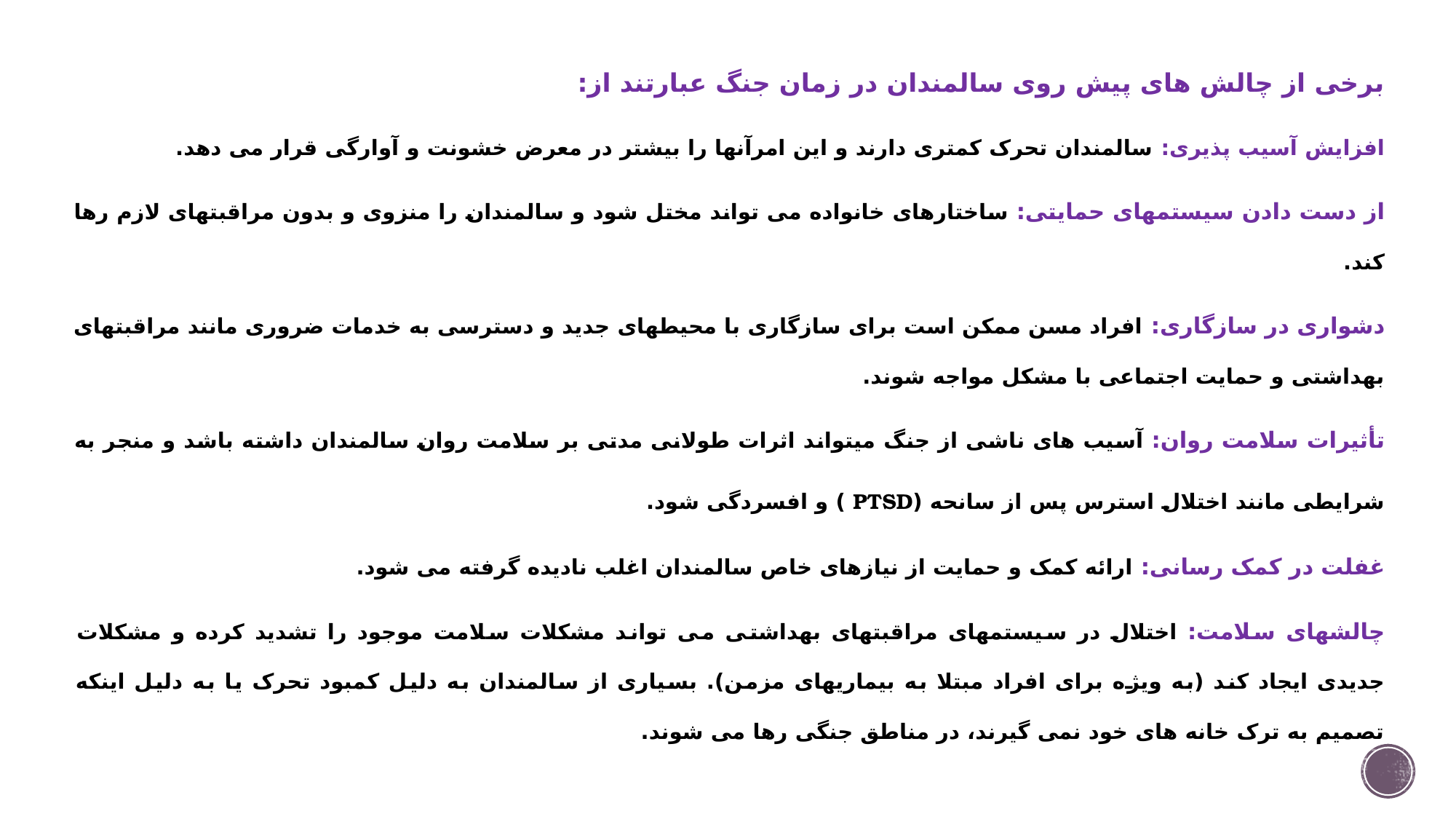

برخی از چالش های پیش روی سالمندان در زمان جنگ عبارتند از:
افزایش آسیب پذیری: سالمندان تحرک کمتری دارند و این امرآنها را بیشتر در معرض خشونت و آوارگی قرار می دهد.
از دست دادن سیستمهای حمایتی: ساختارهای خانواده می تواند مختل شود و سالمندان را منزوی و بدون مراقبتهای لازم رها کند.
دشواری در سازگاری: افراد مسن ممکن است برای سازگاری با محیطهای جدید و دسترسی به خدمات ضروری مانند مراقبتهای بهداشتی و حمایت اجتماعی با مشکل مواجه شوند.
تأثیرات سلامت روان: آسیب های ناشی از جنگ میتواند اثرات طولانی مدتی بر سلامت روان سالمندان داشته باشد و منجر به شرایطی مانند اختلال استرس پس از سانحه (PTSD ) و افسردگی شود.
غفلت در کمک رسانی: ارائه کمک و حمایت از نیازهای خاص سالمندان اغلب نادیده گرفته می شود.
چالشهای سلامت: اختلال در سیستمهای مراقبتهای بهداشتی می تواند مشکلات سلامت موجود را تشدید کرده و مشکلات جدیدی ایجاد کند (به ویژه برای افراد مبتلا به بیماریهای مزمن). بسیاری از سالمندان به دلیل کمبود تحرک یا به دلیل اینکه تصمیم به ترک خانه های خود نمی گیرند، در مناطق جنگی رها می شوند.